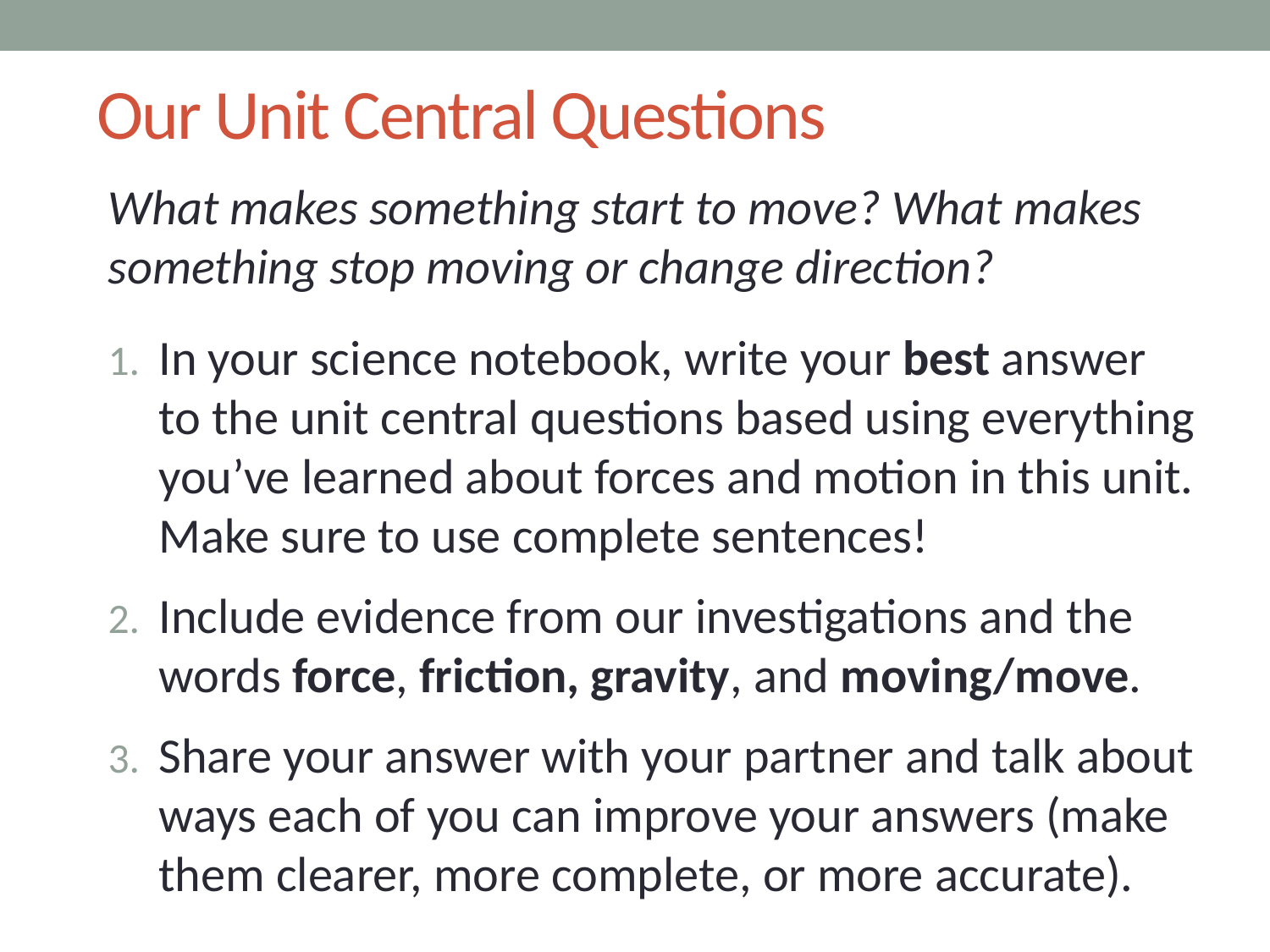

# Our Unit Central Questions
What makes something start to move? What makes something stop moving or change direction?
In your science notebook, write your best answer
to the unit central questions based using everything you’ve learned about forces and motion in this unit. Make sure to use complete sentences!
Include evidence from our investigations and the words force, friction, gravity, and moving/move.
Share your answer with your partner and talk about ways each of you can improve your answers (make them clearer, more complete, or more accurate).